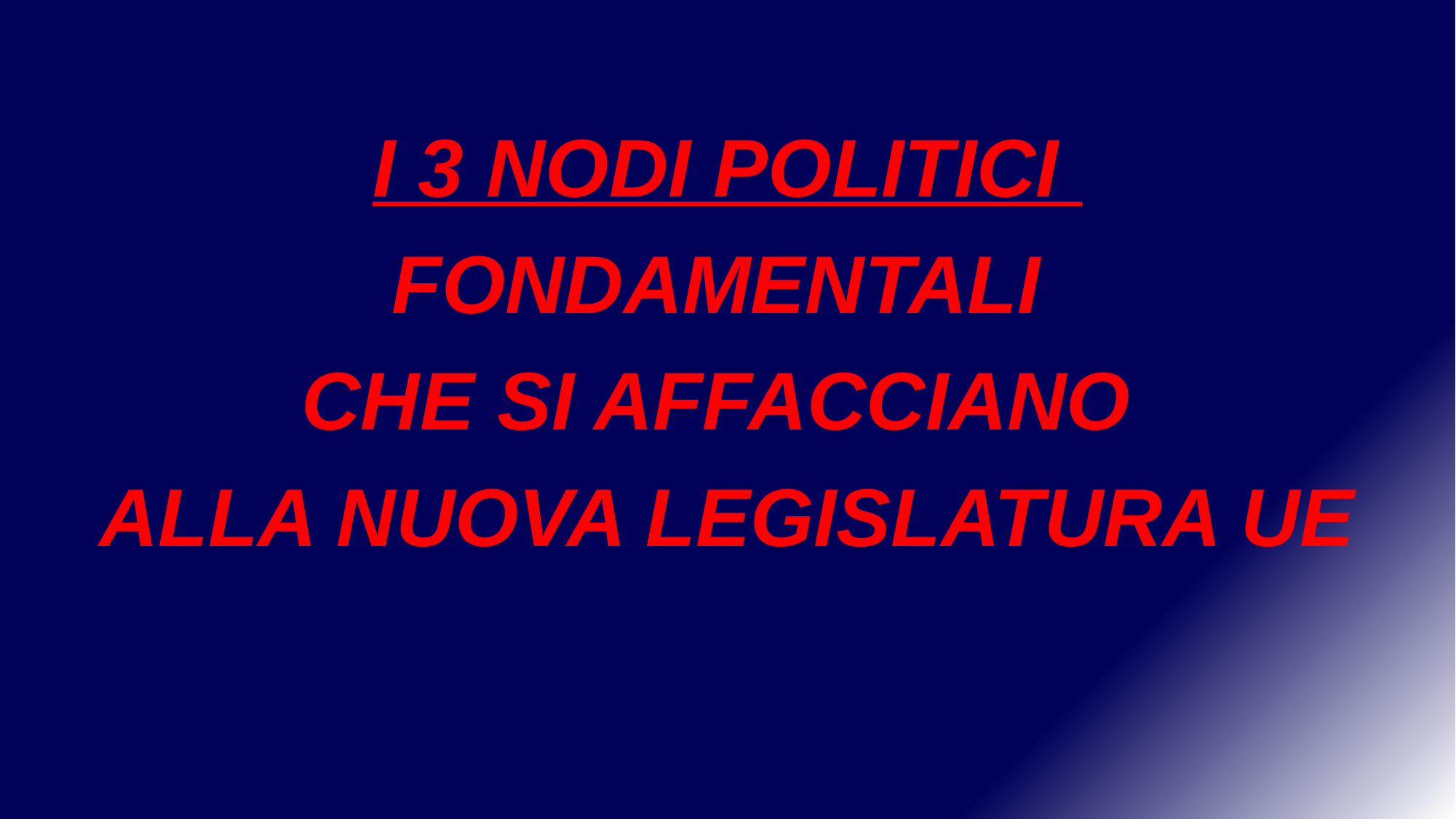

I 3 NODI POLITICI
FONDAMENTALI
CHE SI AFFACCIANO
ALLA NUOVA LEGISLATURA UE